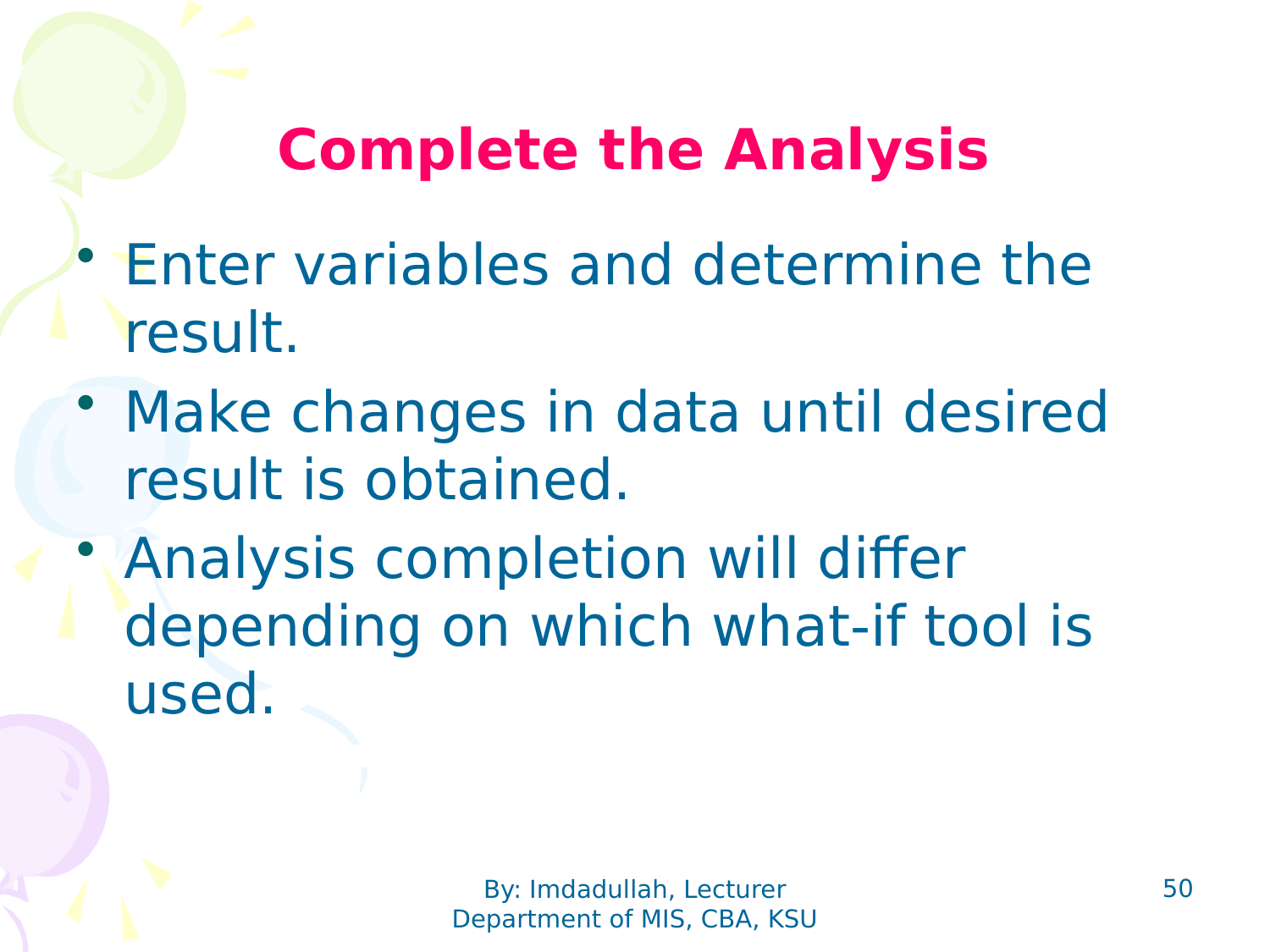

# Complete the Analysis
Enter variables and determine the result.
Make changes in data until desired result is obtained.
Analysis completion will differ depending on which what-if tool is used.
50
By: Imdadullah, Lecturer Department of MIS, CBA, KSU